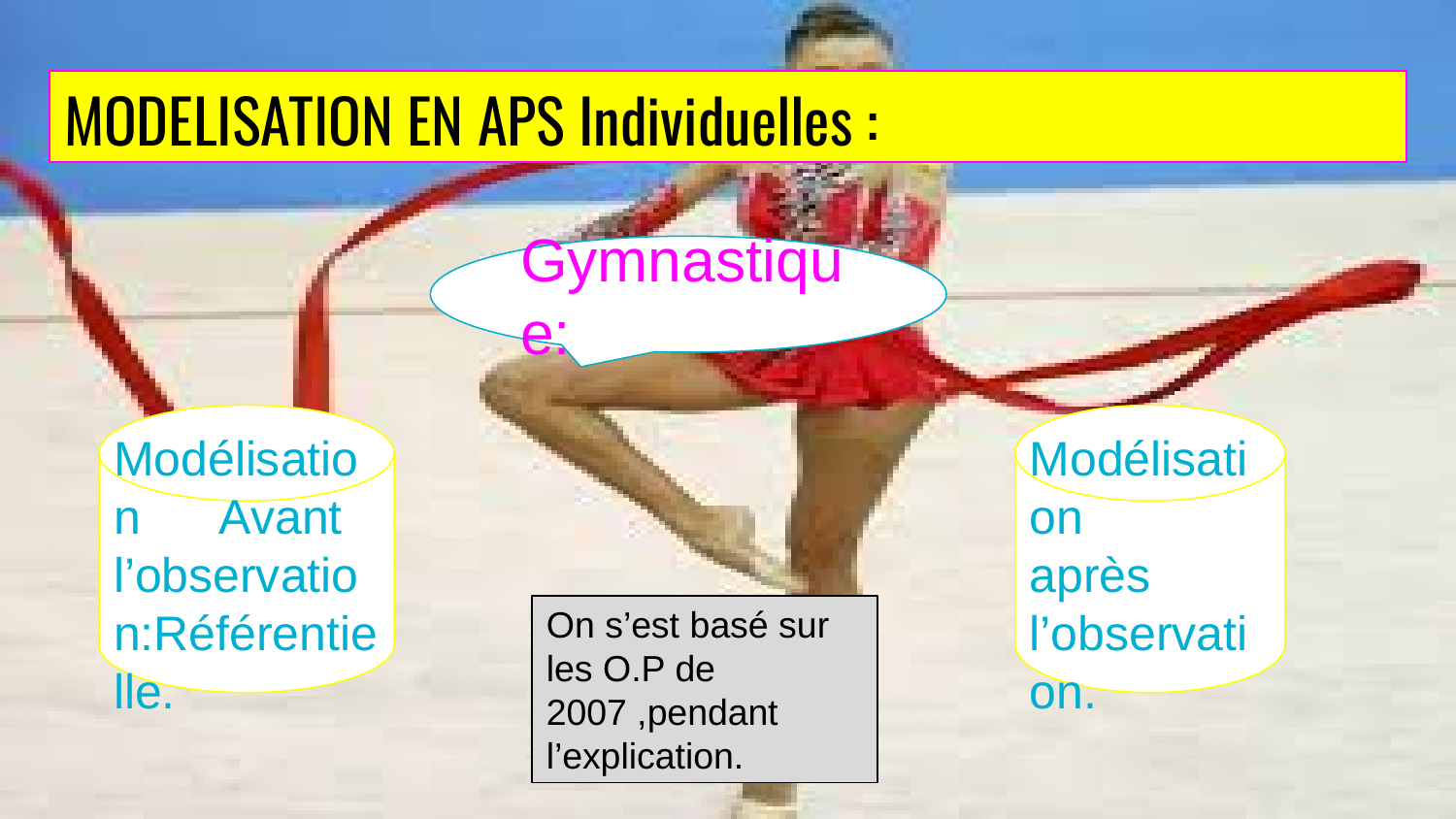

# MODELISATION EN APS Individuelles :

Gymnastique:
Modélisation      Avant l’observation:Référentielle.
Modélisation     après l’observation.
On s’est basé sur les O.P de 2007 ,pendant l’explication.